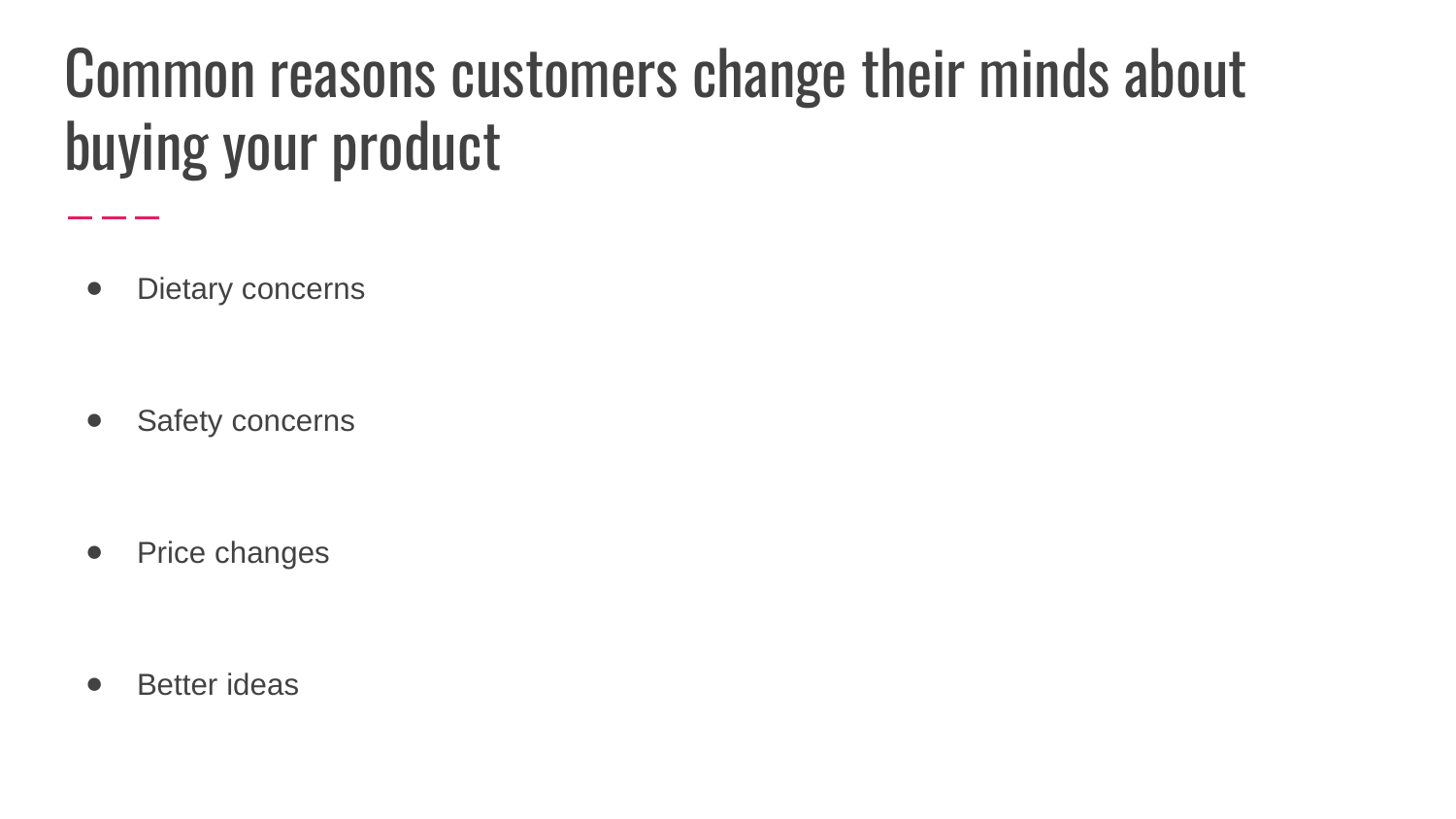

# Common reasons customers change their minds about buying your product
Dietary concerns

Safety concerns

Price changes

Better ideas